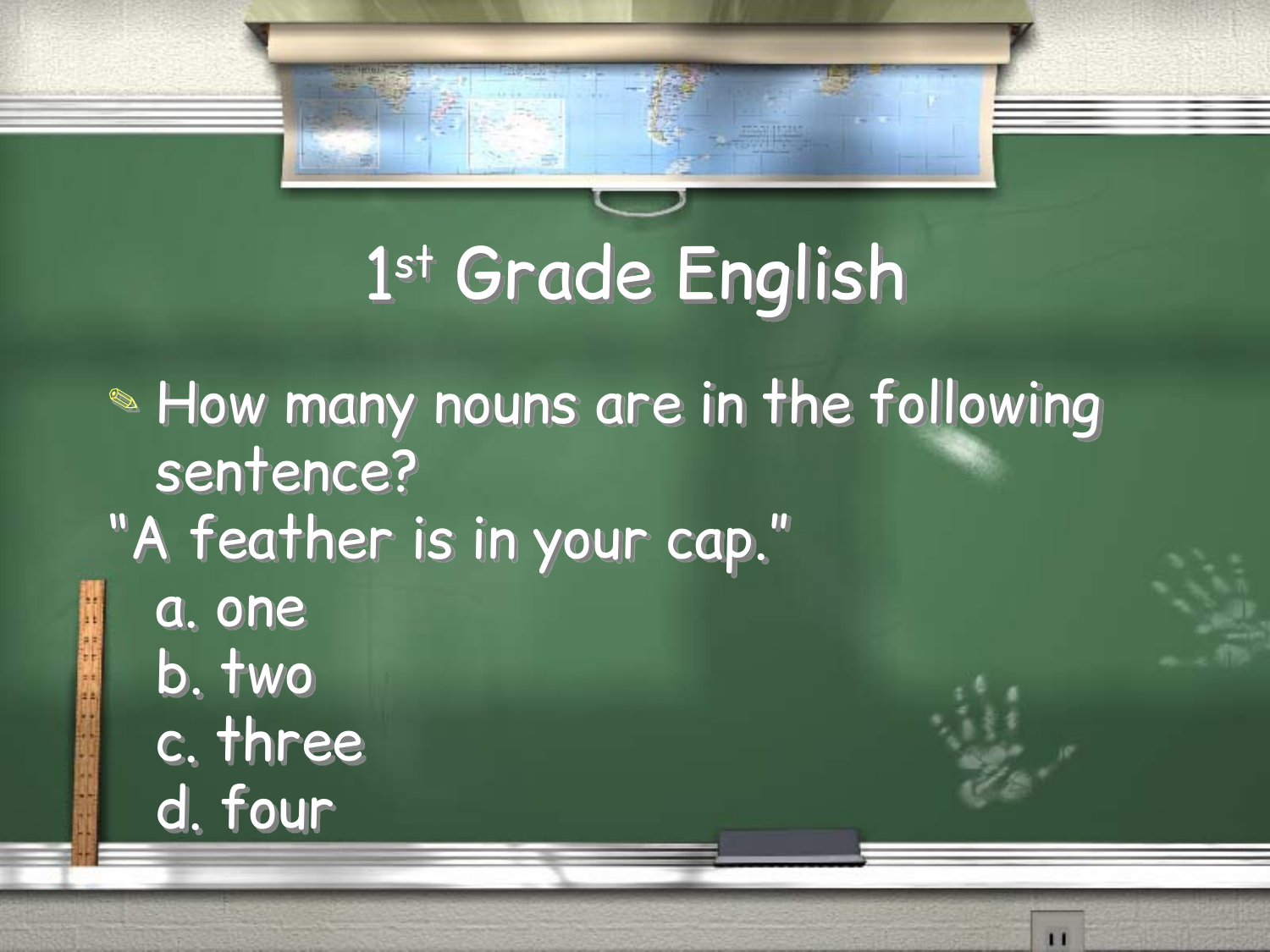

# 1st Grade English
How many nouns are in the following sentence?
“A feather is in your cap.”
	a. one
	b. two
	c. three
	d. four